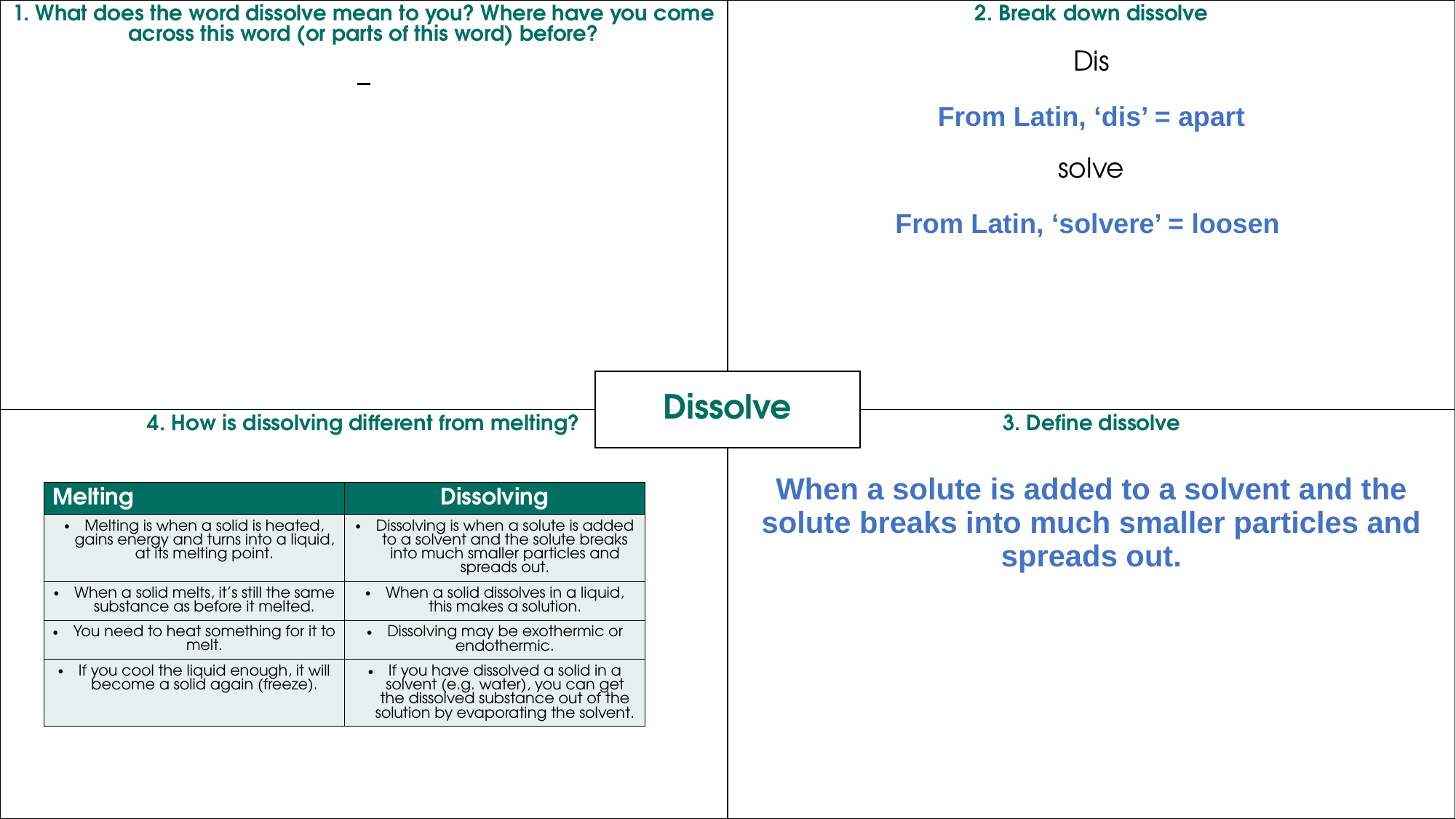

| 1. What does the word dissolve mean to you? Where have you come across this word (or parts of this word) before? | 2. Break down dissolve Dis From Latin, ‘dis’ = apart solve From Latin, ‘solvere’ = loosen |
| --- | --- |
| 4. How is dissolving different from melting? | 3. Define dissolve When a solute is added to a solvent and the solute breaks into much smaller particles and spreads out. |
| Dissolve |
| --- |
| Melting | Dissolving |
| --- | --- |
| Melting is when a solid is heated, gains energy and turns into a liquid, at its melting point. | Dissolving is when a solute is added to a solvent and the solute breaks into much smaller particles and spreads out. |
| When a solid melts, it’s still the same substance as before it melted. | When a solid dissolves in a liquid, this makes a solution. |
| You need to heat something for it to melt. | Dissolving may be exothermic or endothermic. |
| If you cool the liquid enough, it will become a solid again (freeze). | If you have dissolved a solid in a solvent (e.g. water), you can get the dissolved substance out of the solution by evaporating the solvent. |